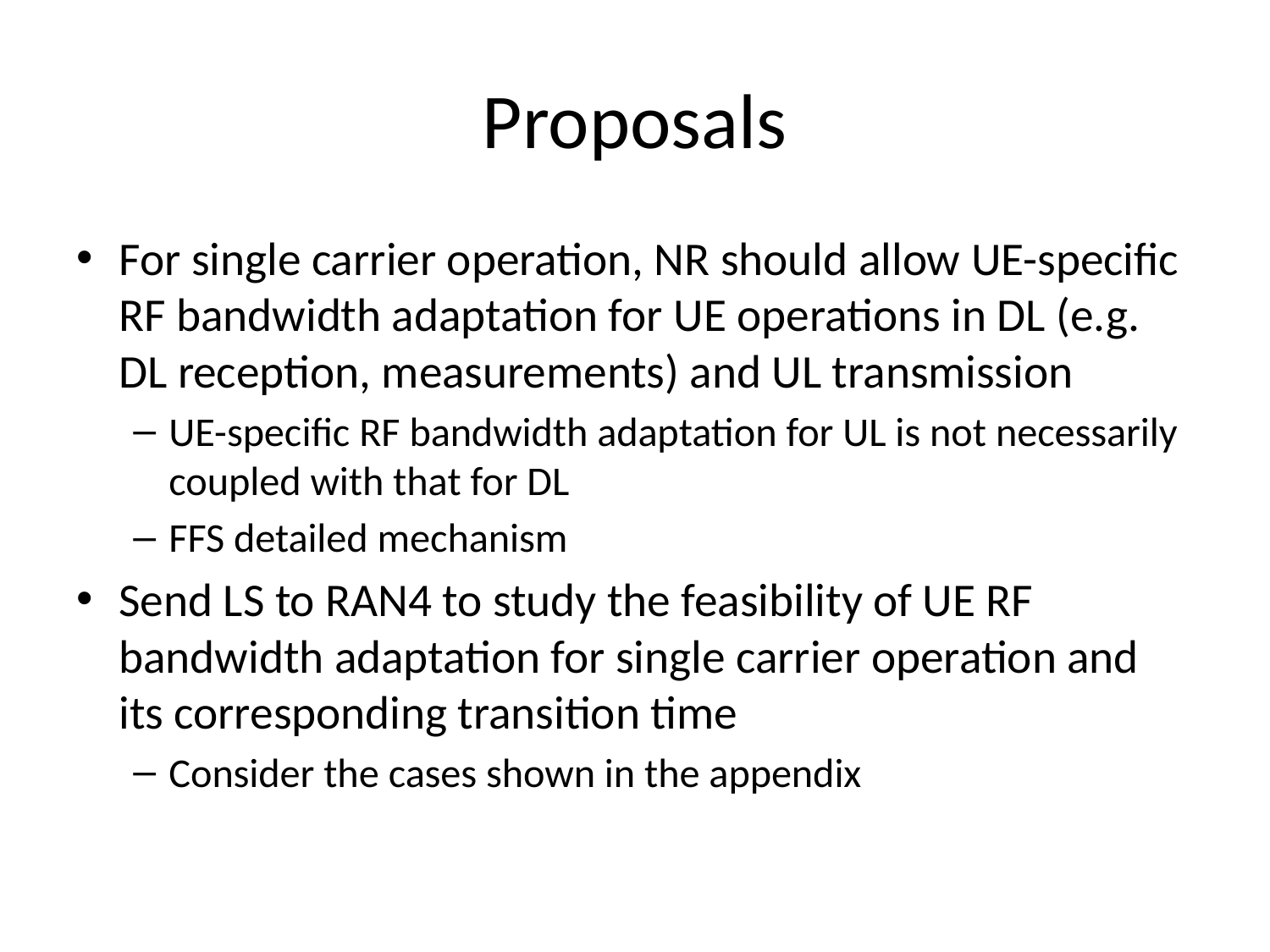

# Proposals
For single carrier operation, NR should allow UE-specific RF bandwidth adaptation for UE operations in DL (e.g. DL reception, measurements) and UL transmission
UE-specific RF bandwidth adaptation for UL is not necessarily coupled with that for DL
FFS detailed mechanism
Send LS to RAN4 to study the feasibility of UE RF bandwidth adaptation for single carrier operation and its corresponding transition time
Consider the cases shown in the appendix